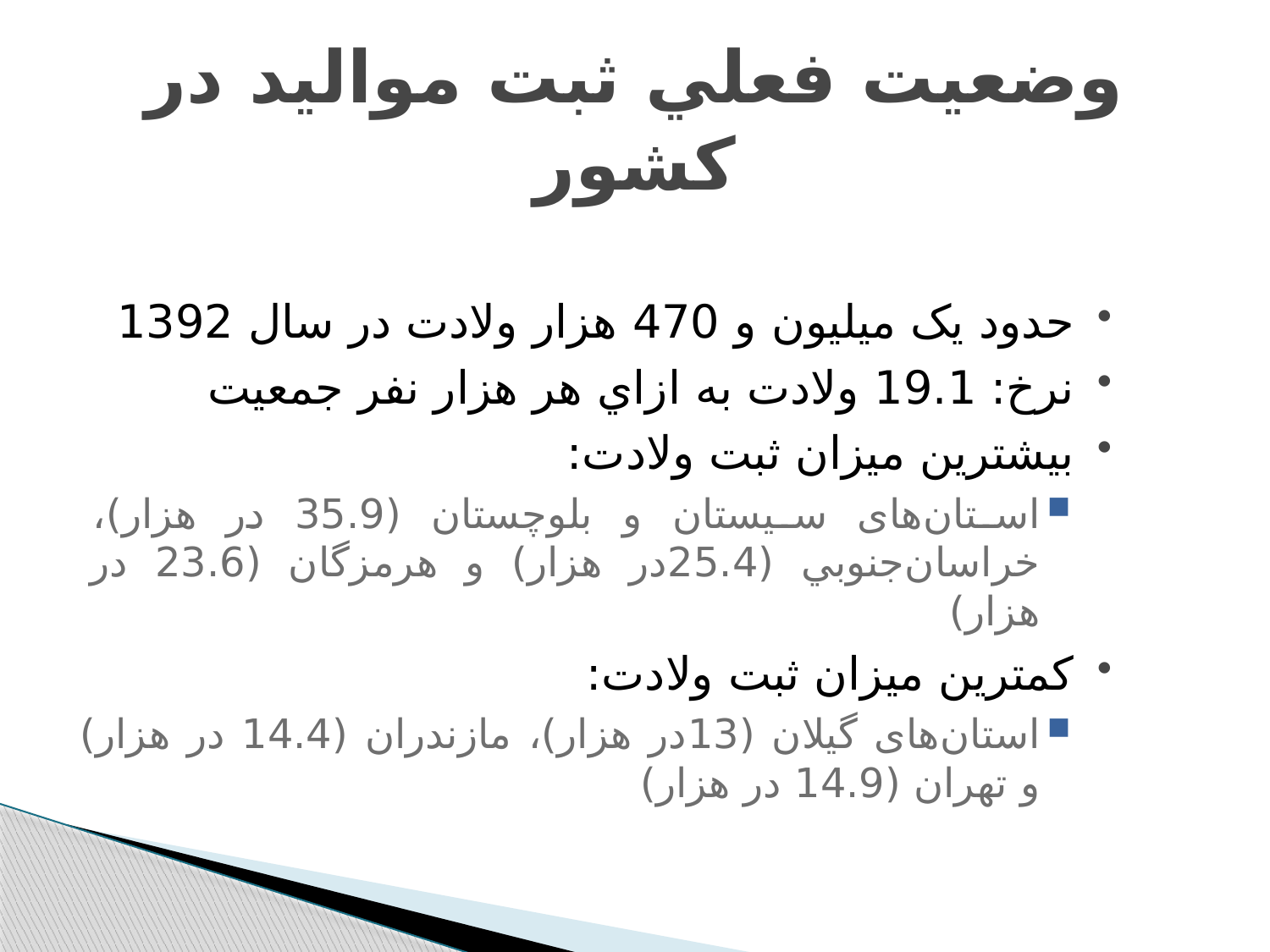

# وضعیت فعلي ثبت موالید در کشور
حدود يک ميليون و 470 هزار ولادت در سال 1392
نرخ: 19.1 ولادت به ازاي هر هزار نفر جمعيت
بیشترین میزان ثبت ولادت:
استان‌های سیستان و بلوچستان (35.9 در هزار)، خراسان‌جنوبي (25.4در هزار) و هرمزگان (23.6 در هزار)
کمترین میزان ثبت ولادت:
استان‌های گیلان (13در هزار)، مازندران (14.4 در هزار) و تهران (14.9 در هزار)